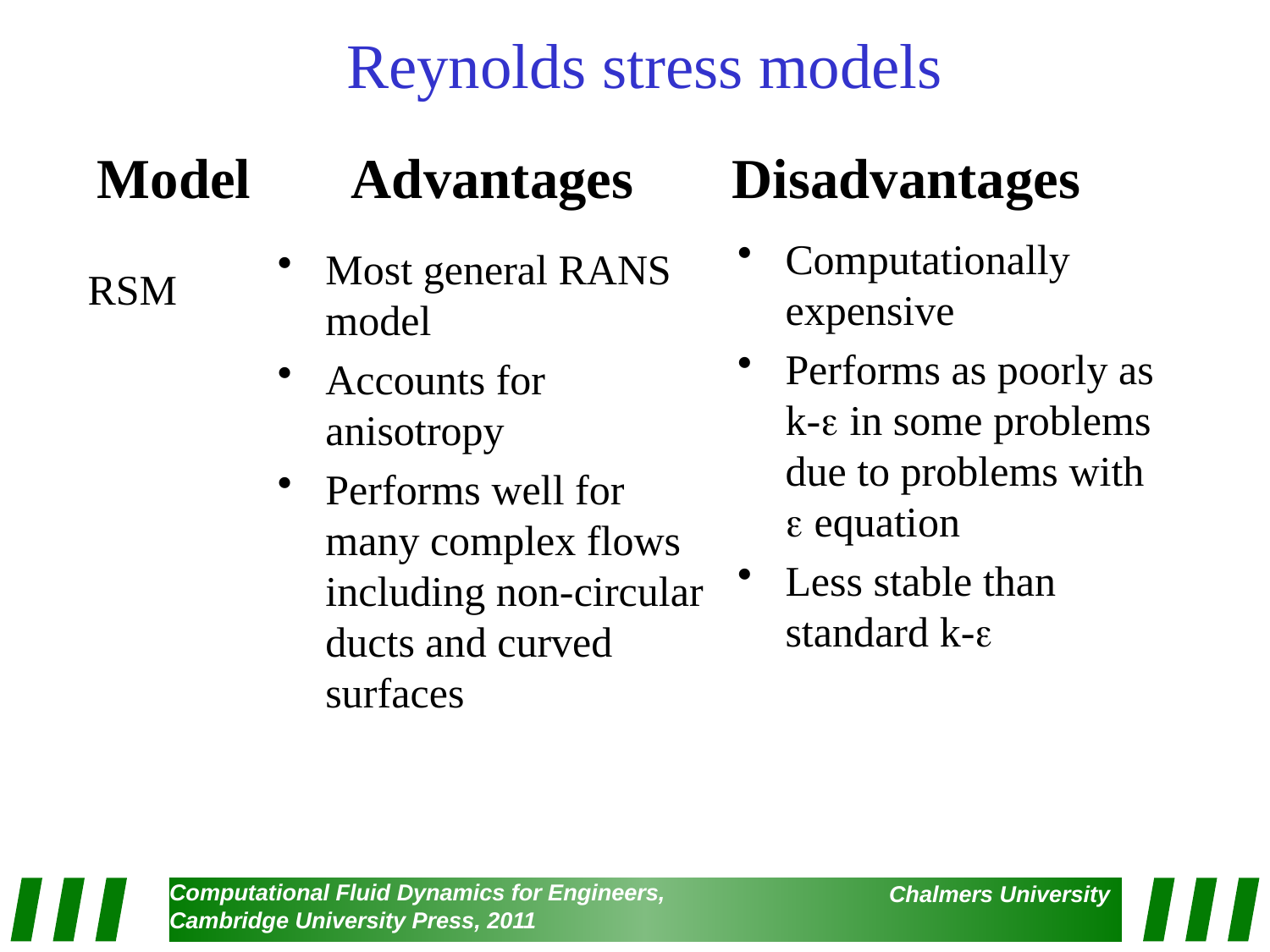

# Reynolds stress models
Model	Advantages	Disadvantages
Computationally expensive
Performs as poorly as k-ε in some problems due to problems with ε equation
Less stable than standard k-ε

Most general RANS model
Accounts for anisotropy
Performs well for many complex flows including non-circular ducts and curved surfaces
RSM